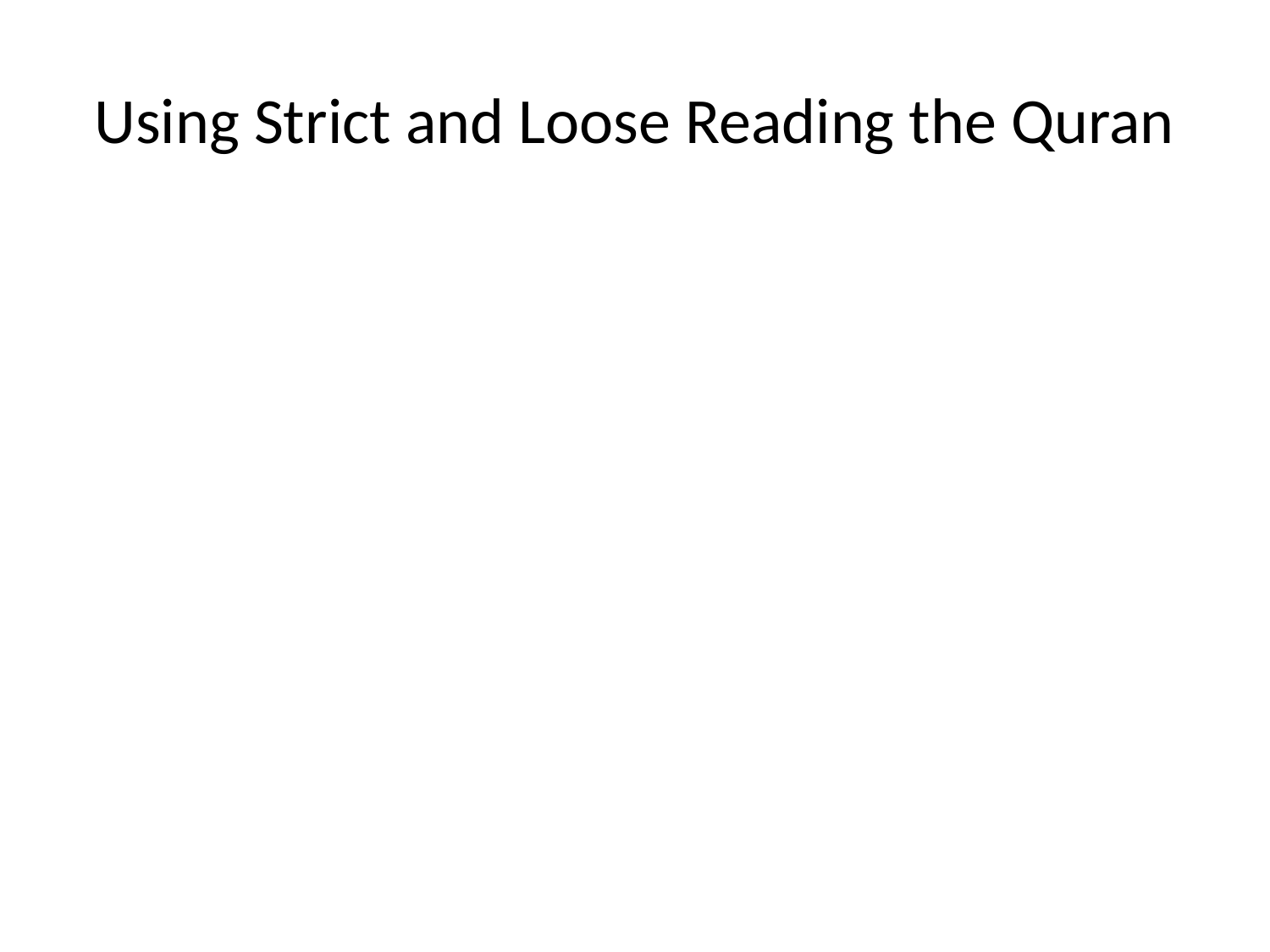

# Using Strict and Loose Reading the Quran